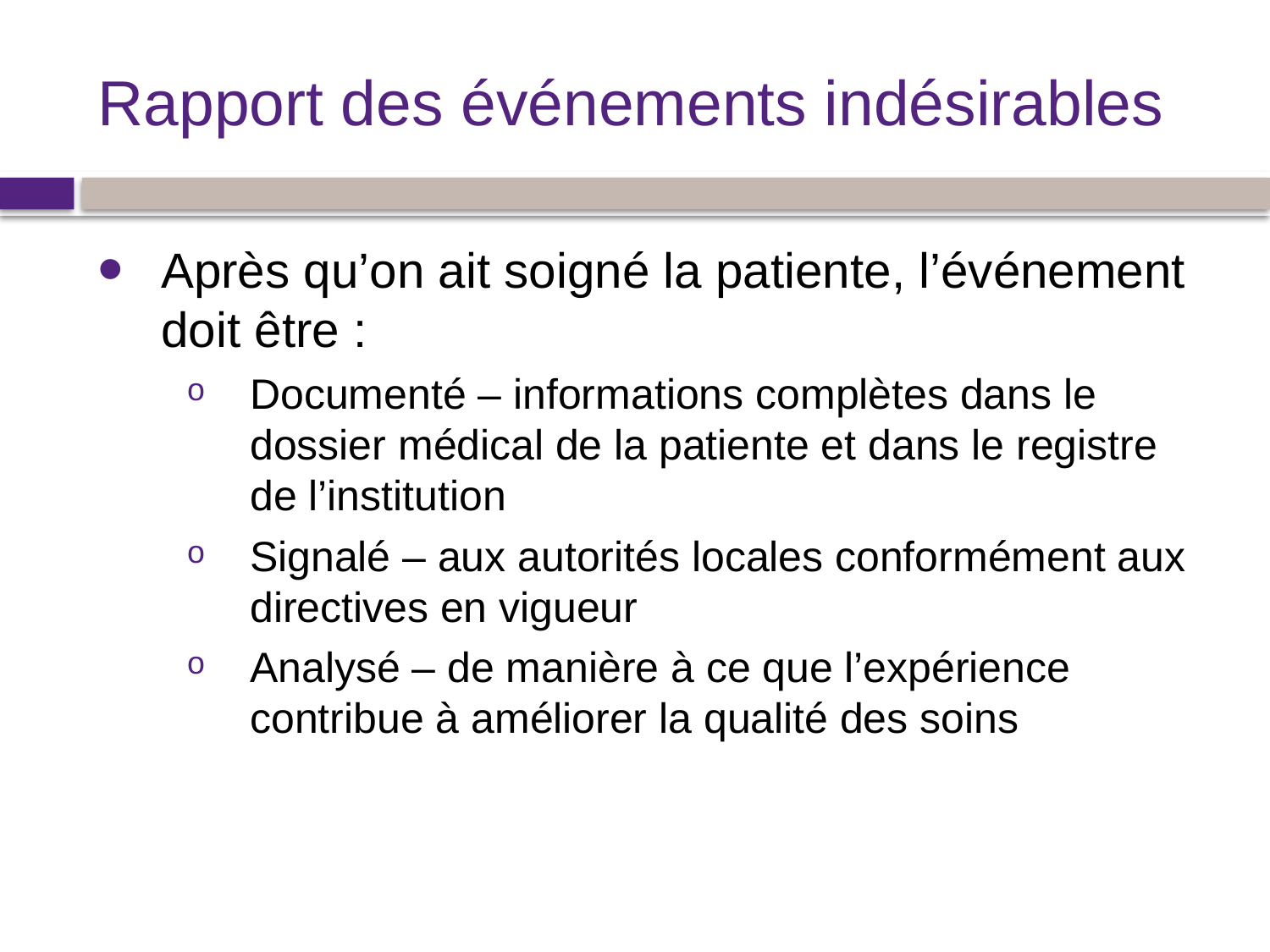

# Rapport des événements indésirables
Après qu’on ait soigné la patiente, l’événement doit être :
Documenté – informations complètes dans le dossier médical de la patiente et dans le registre de l’institution
Signalé – aux autorités locales conformément aux directives en vigueur
Analysé – de manière à ce que l’expérience contribue à améliorer la qualité des soins